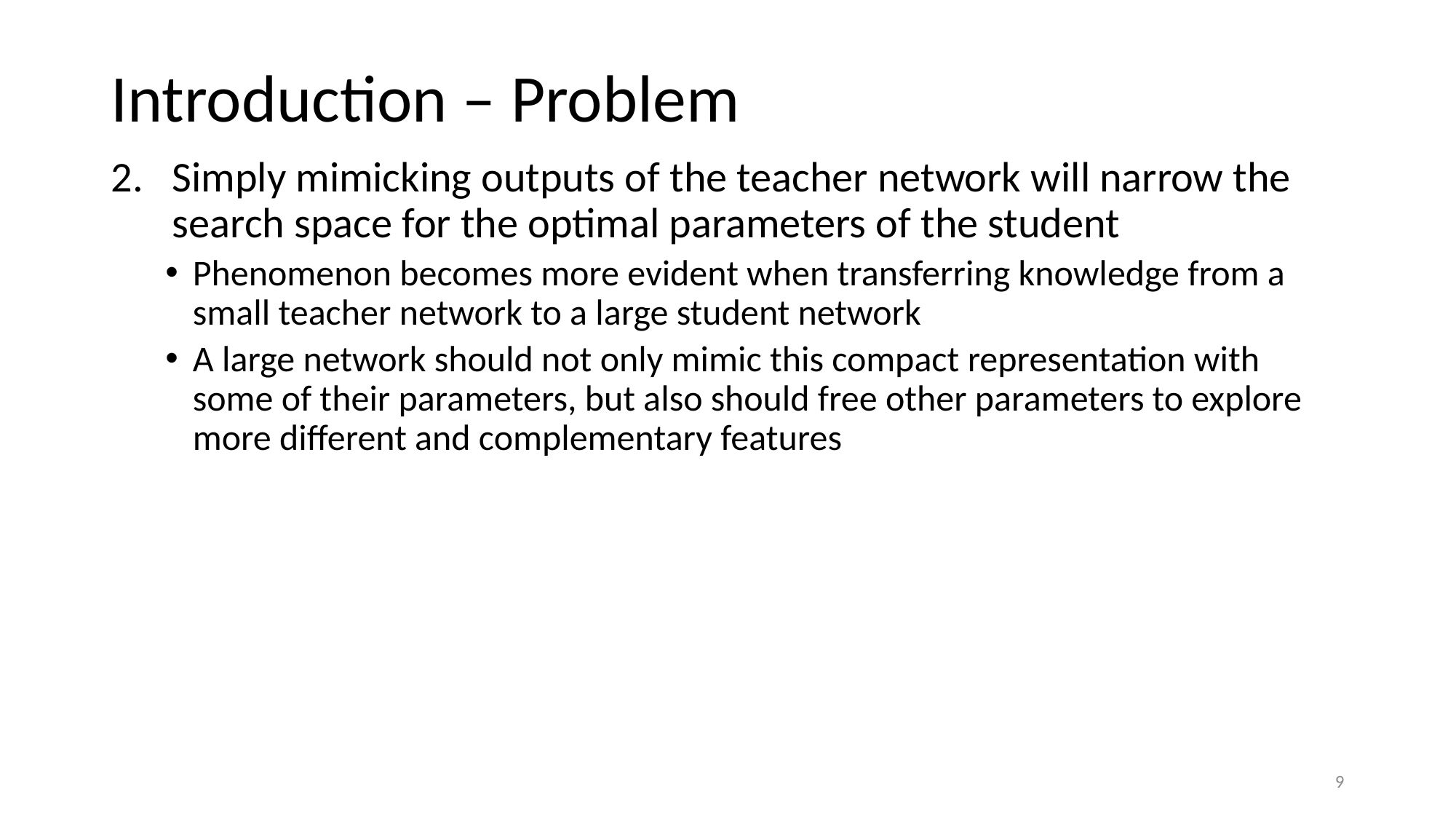

# Introduction – Problem
Simply mimicking outputs of the teacher network will narrow the search space for the optimal parameters of the student
Phenomenon becomes more evident when transferring knowledge from a small teacher network to a large student network
A large network should not only mimic this compact representation with some of their parameters, but also should free other parameters to explore more different and complementary features

9